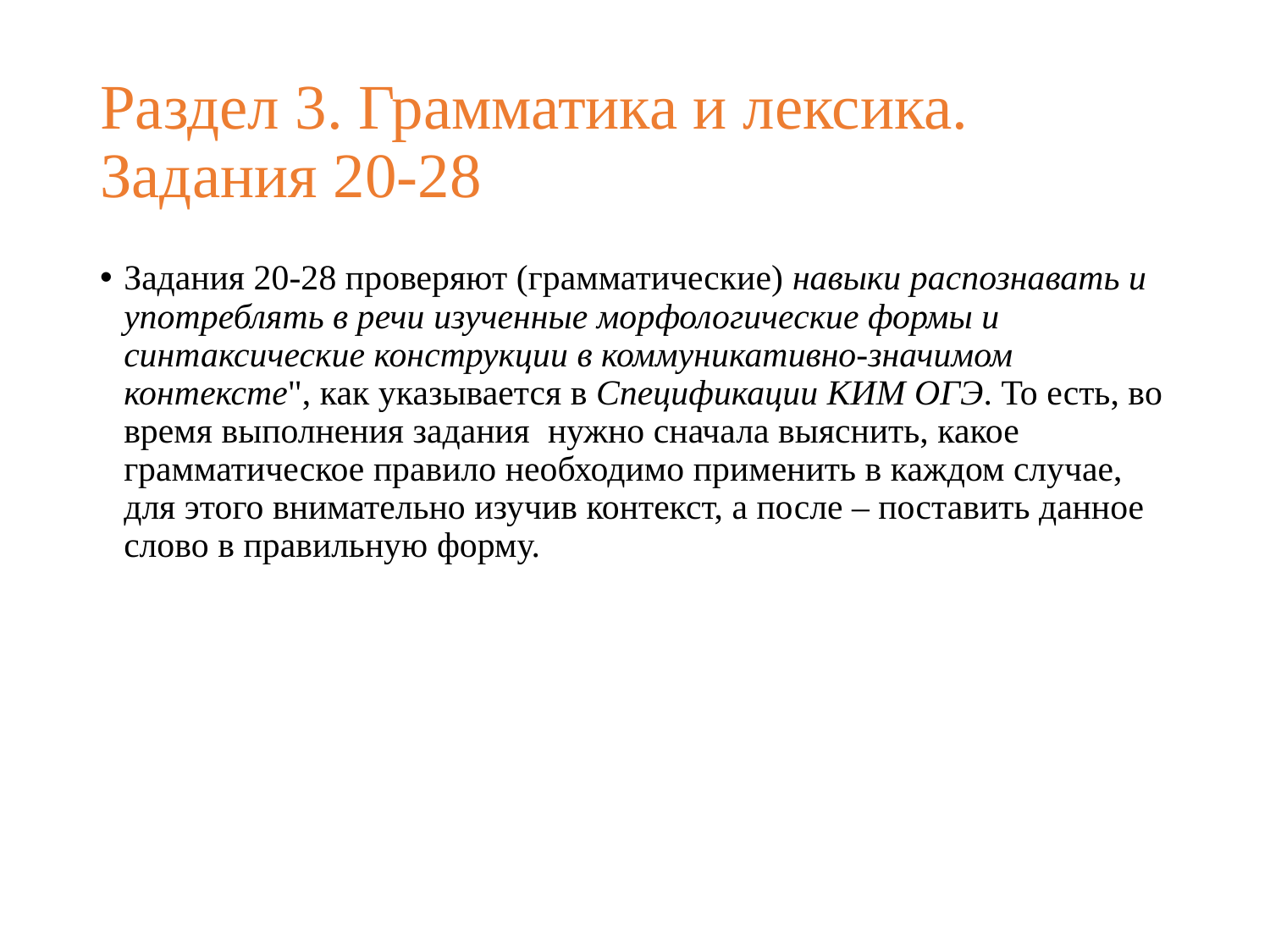

# Раздел 3. Грамматика и лексика. Задания 20-28
Задания 20-28 проверяют (грамматические) навыки распознавать и употреблять в речи изученные морфологические формы и синтаксические конструкции в коммуникативно-значимом контексте", как указывается в Спецификации КИМ ОГЭ. То есть, во время выполнения задания  нужно сначала выяснить, какое грамматическое правило необходимо применить в каждом случае, для этого внимательно изучив контекст, а после – поставить данное слово в правильную форму.